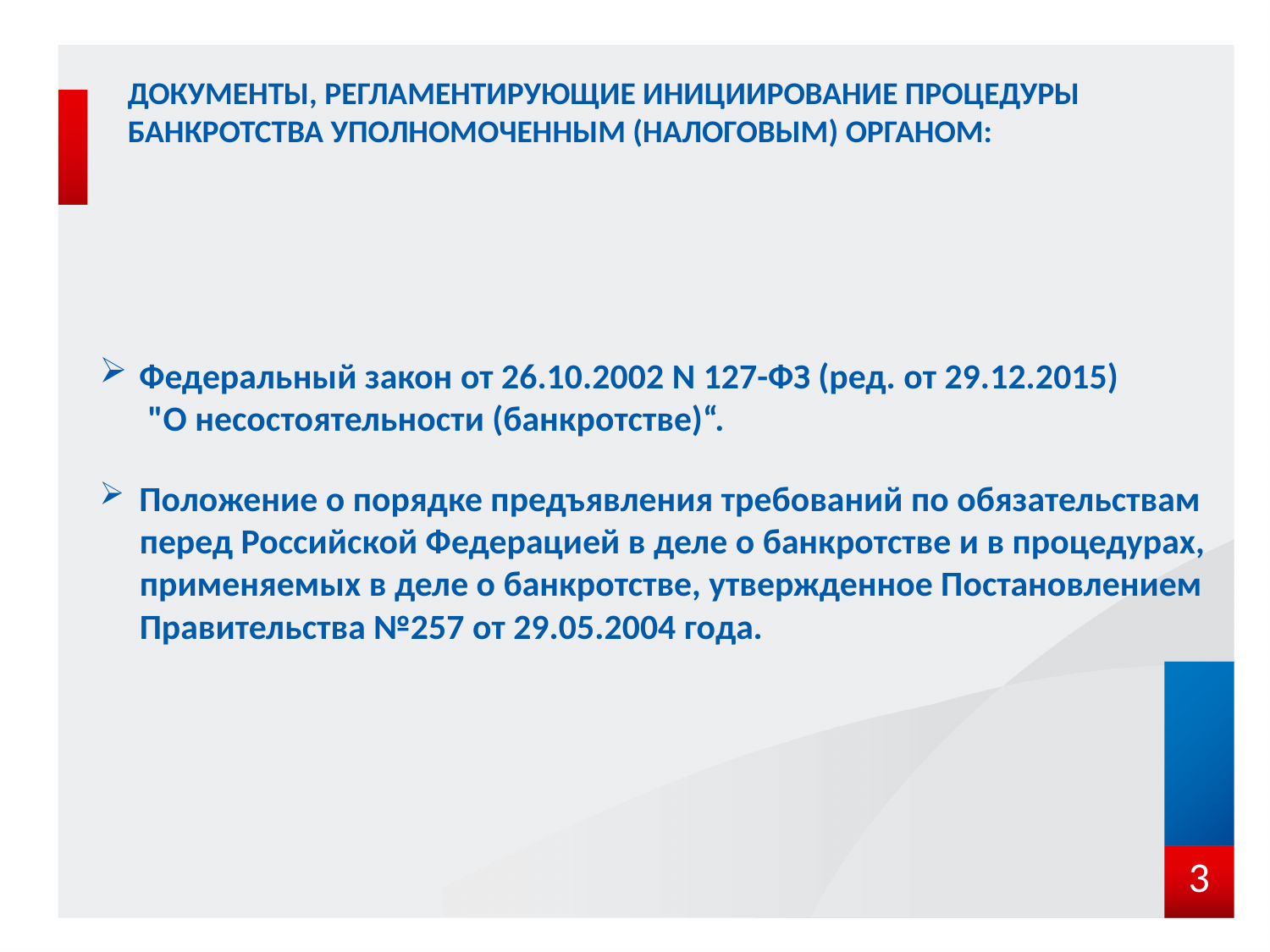

# Документы, регламентирующие инициирование процедуры банкротства уполномоченным (налоговым) органом:
Федеральный закон от 26.10.2002 N 127-ФЗ (ред. от 29.12.2015)
      "О несостоятельности (банкротстве)“.

  Положение о порядке предъявления требований по обязательствам
     перед Российской Федерацией в деле о банкротстве и в процедурах,
     применяемых в деле о банкротстве, утвержденное Постановлением
     Правительства №257 от 29.05.2004 года.

3